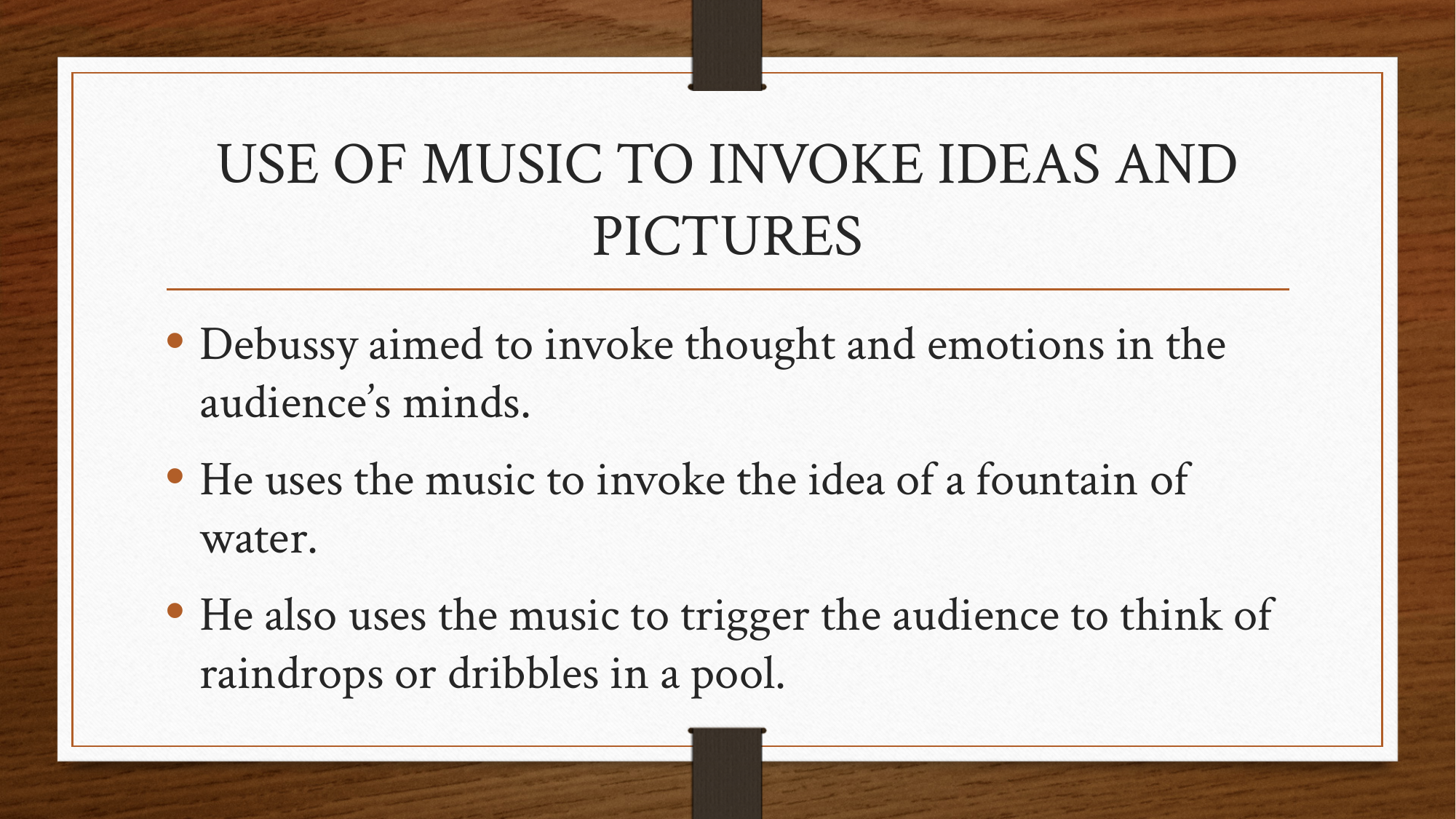

# USE OF MUSIC TO INVOKE IDEAS AND PICTURES
Debussy aimed to invoke thought and emotions in the audience’s minds.
He uses the music to invoke the idea of a fountain of water.
He also uses the music to trigger the audience to think of raindrops or dribbles in a pool.